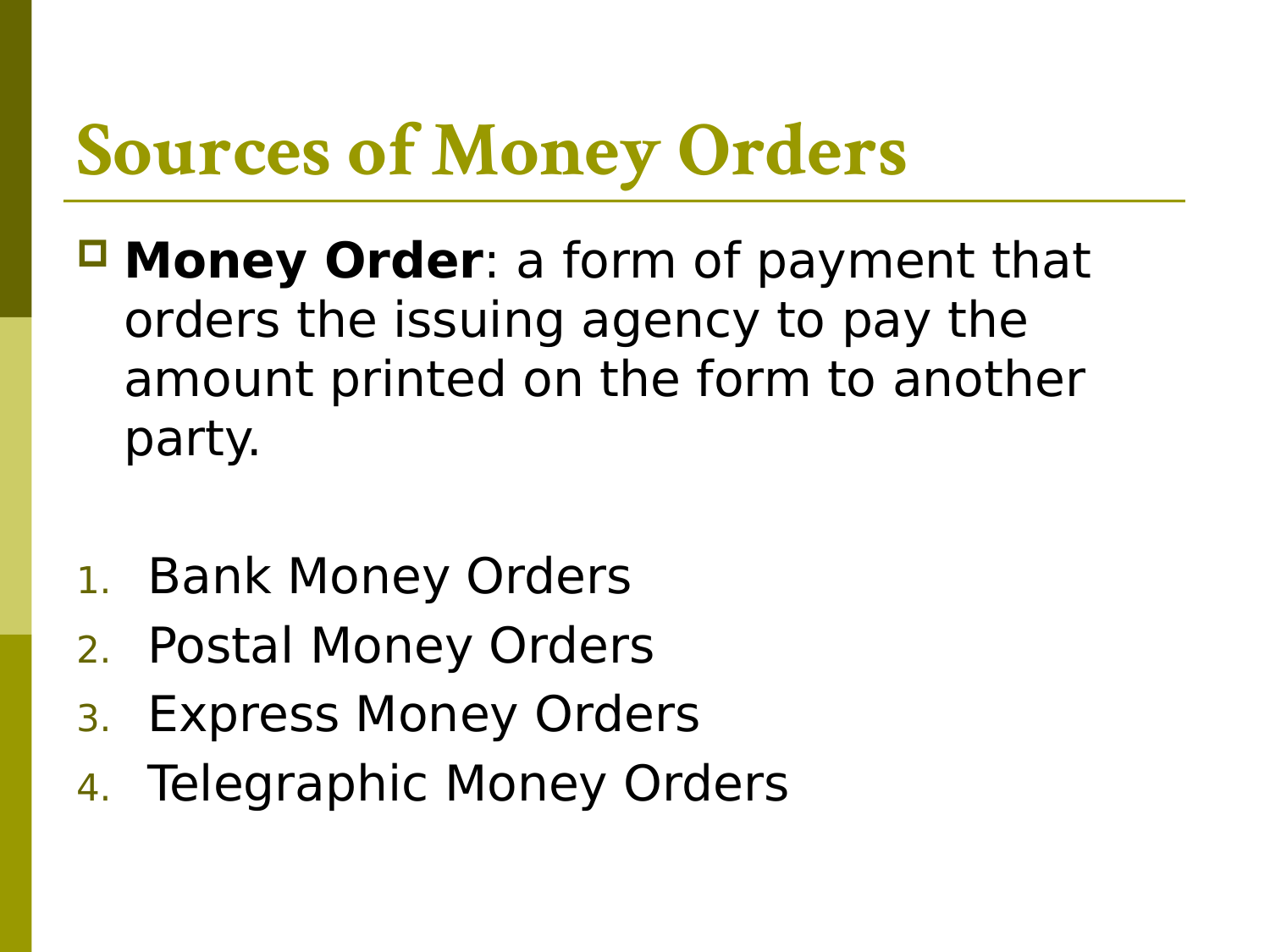

# Sources of Money Orders
Money Order: a form of payment that orders the issuing agency to pay the amount printed on the form to another party.

Bank Money Orders
Postal Money Orders
Express Money Orders
Telegraphic Money Orders